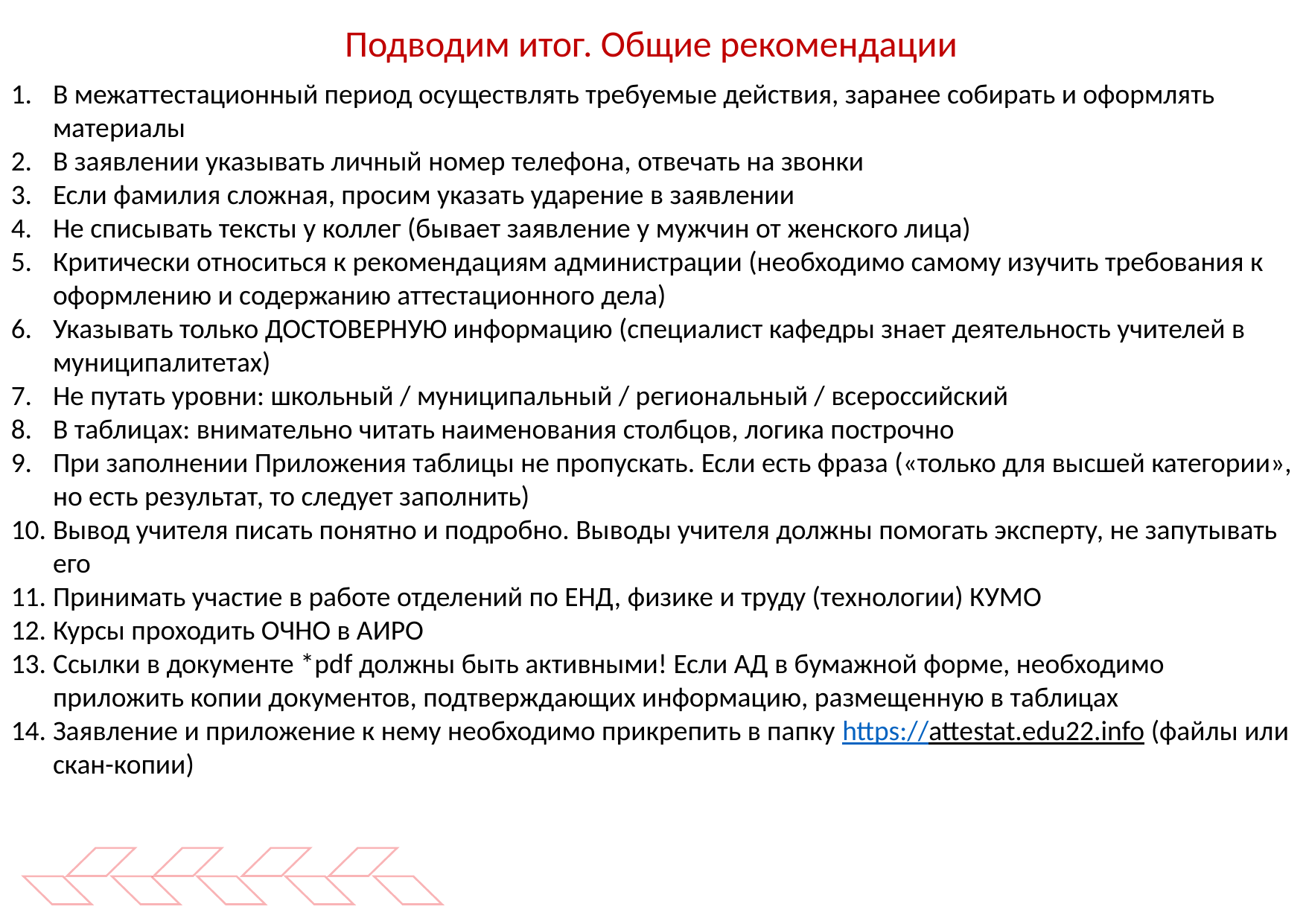

Подводим итог. Общие рекомендации
В межаттестационный период осуществлять требуемые действия, заранее собирать и оформлять материалы
В заявлении указывать личный номер телефона, отвечать на звонки
Если фамилия сложная, просим указать ударение в заявлении
Не списывать тексты у коллег (бывает заявление у мужчин от женского лица)
Критически относиться к рекомендациям администрации (необходимо самому изучить требования к оформлению и содержанию аттестационного дела)
Указывать только ДОСТОВЕРНУЮ информацию (специалист кафедры знает деятельность учителей в муниципалитетах)
Не путать уровни: школьный / муниципальный / региональный / всероссийский
В таблицах: внимательно читать наименования столбцов, логика построчно
При заполнении Приложения таблицы не пропускать. Если есть фраза («только для высшей категории», но есть результат, то следует заполнить)
Вывод учителя писать понятно и подробно. Выводы учителя должны помогать эксперту, не запутывать его
Принимать участие в работе отделений по ЕНД, физике и труду (технологии) КУМО
Курсы проходить ОЧНО в АИРО
Ссылки в документе *pdf должны быть активными! Если АД в бумажной форме, необходимо приложить копии документов, подтверждающих информацию, размещенную в таблицах
Заявление и приложение к нему необходимо прикрепить в папку https://attestat.edu22.info (файлы или скан-копии)